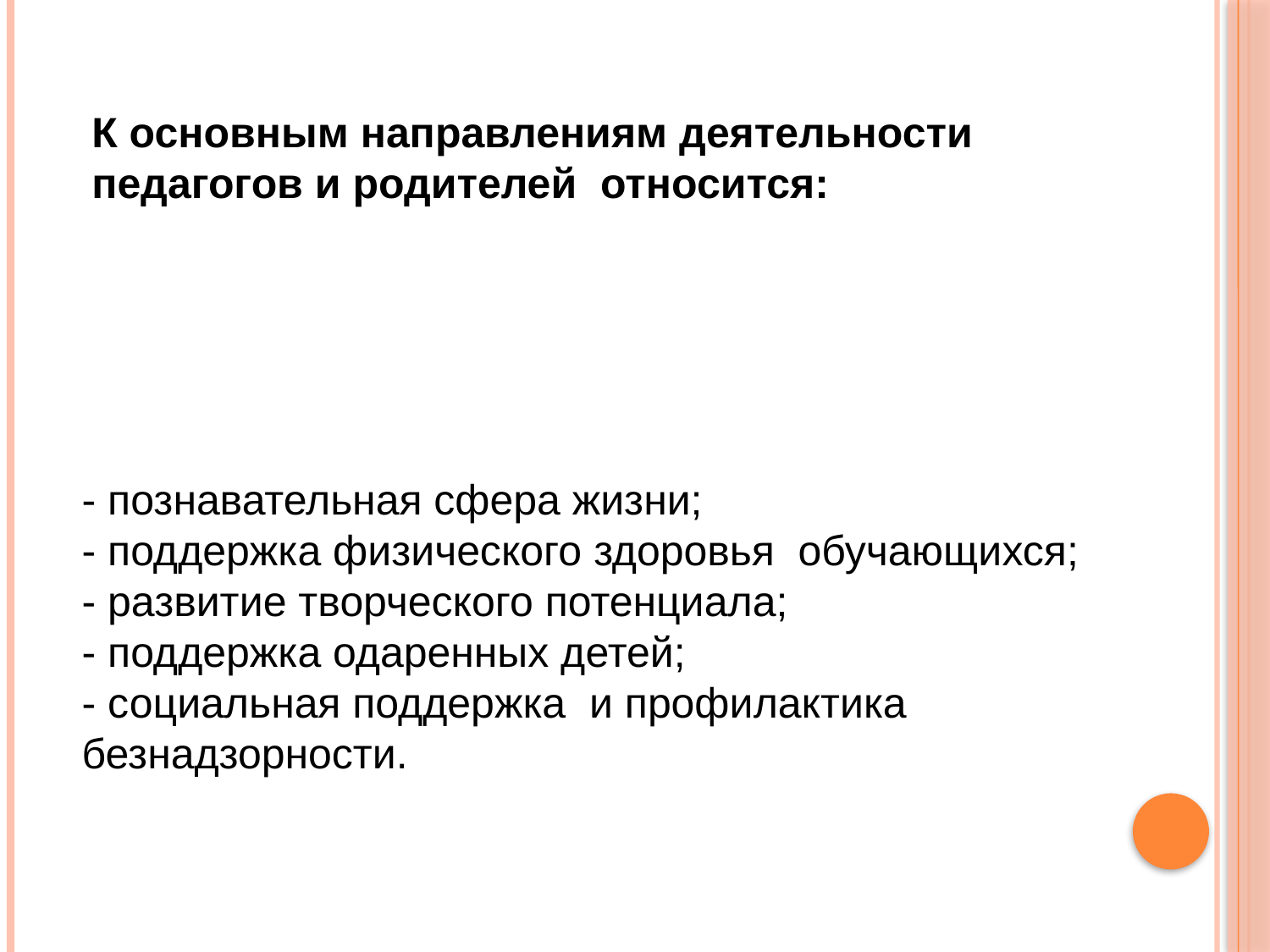

К основным направлениям деятельности педагогов и родителей  относится:

- познавательная сфера жизни;
- поддержка физического здоровья  обучающихся;
- развитие творческого потенциала;
- поддержка одаренных детей;
- социальная поддержка  и профилактика безнадзорности.